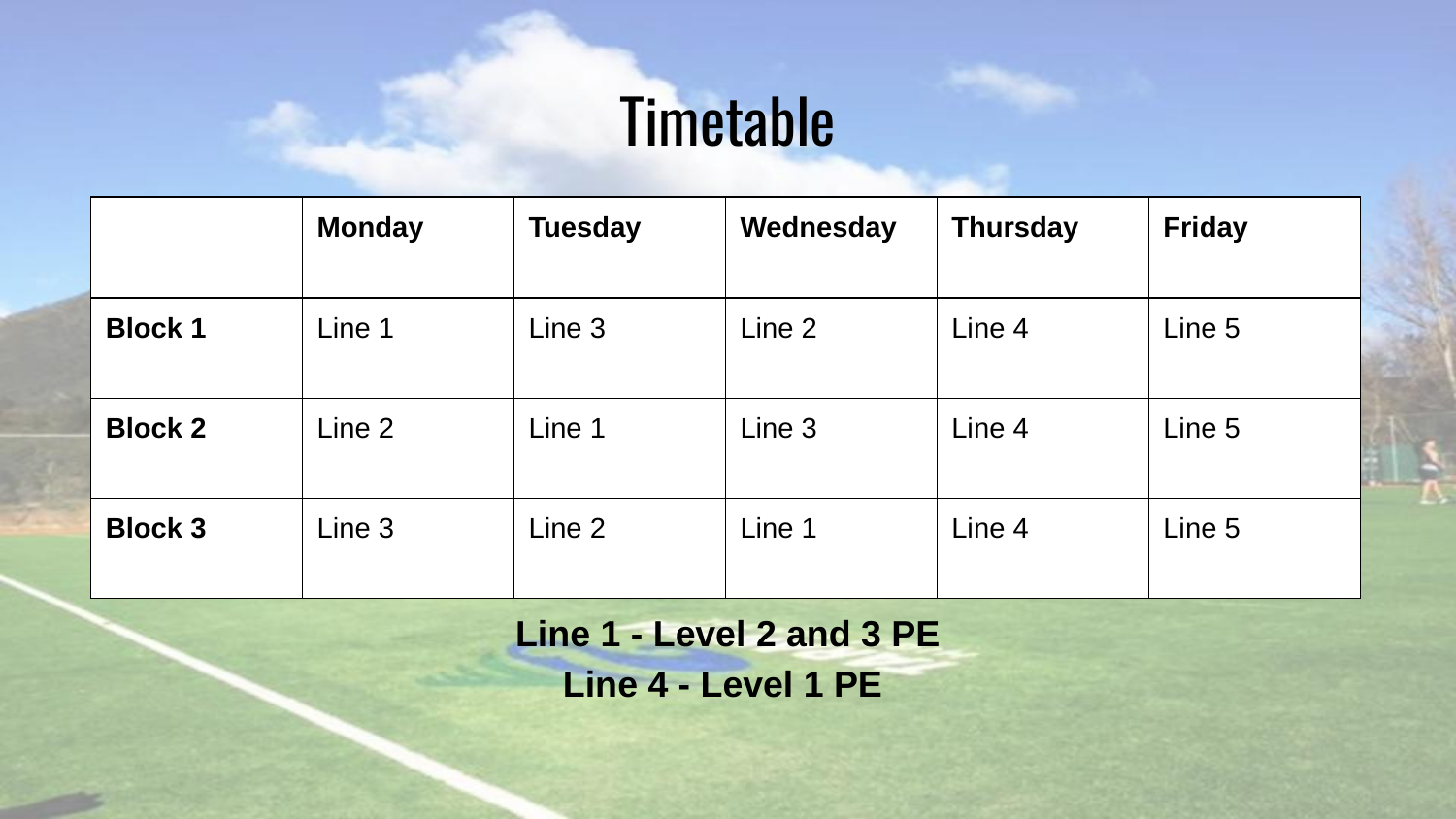

# Timetable

Line 1 - Level 2 and 3 PE
Line 4 - Level 1 PE

|  | Monday | Tuesday | Wednesday | Thursday | Friday |
| --- | --- | --- | --- | --- | --- |
| Block 1 | Line 1 | Line 3 | Line 2 | Line 4 | Line 5 |
| Block 2 | Line 2 | Line 1 | Line 3 | Line 4 | Line 5 |
| Block 3 | Line 3 | Line 2 | Line 1 | Line 4 | Line 5 |